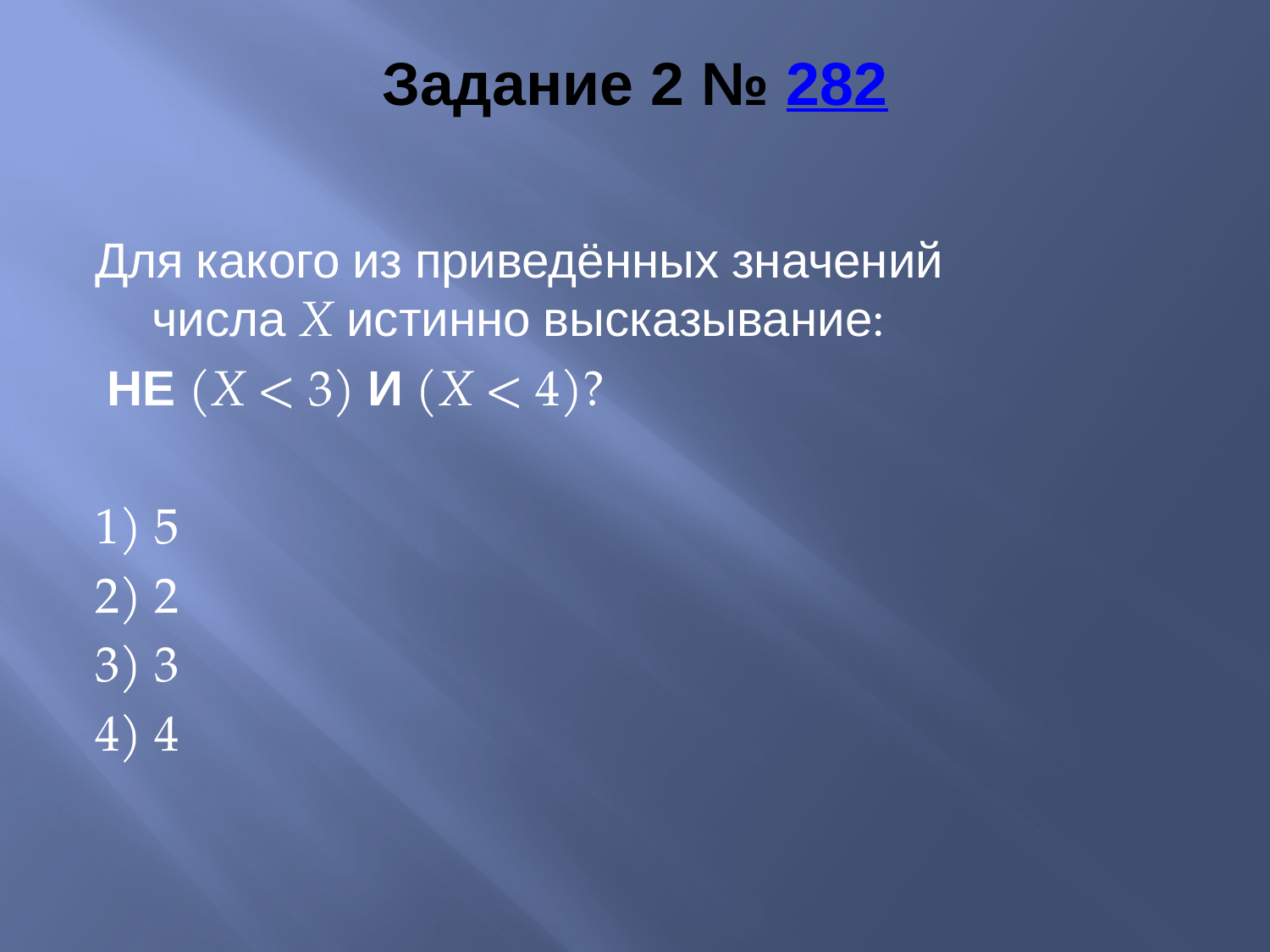

# Задание 2 № 282
Для какого из приведённых значений числа X истинно высказывание:
 НЕ (X < 3) И (X < 4)?

1) 5
2) 2
3) 3
4) 4